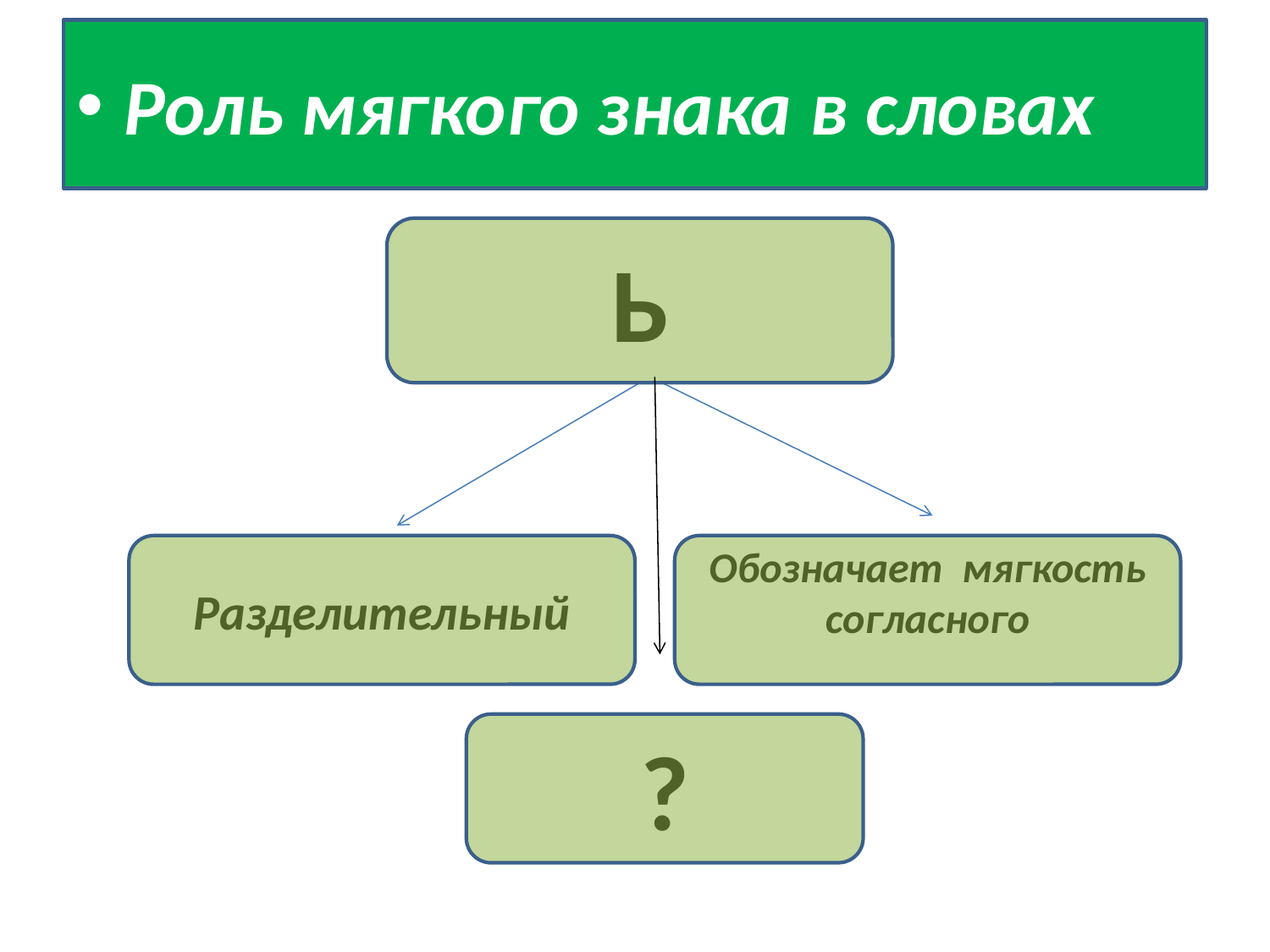

Роль мягкого знака в словах
Ь
?
Разделительный
Обозначает  мягкость согласного